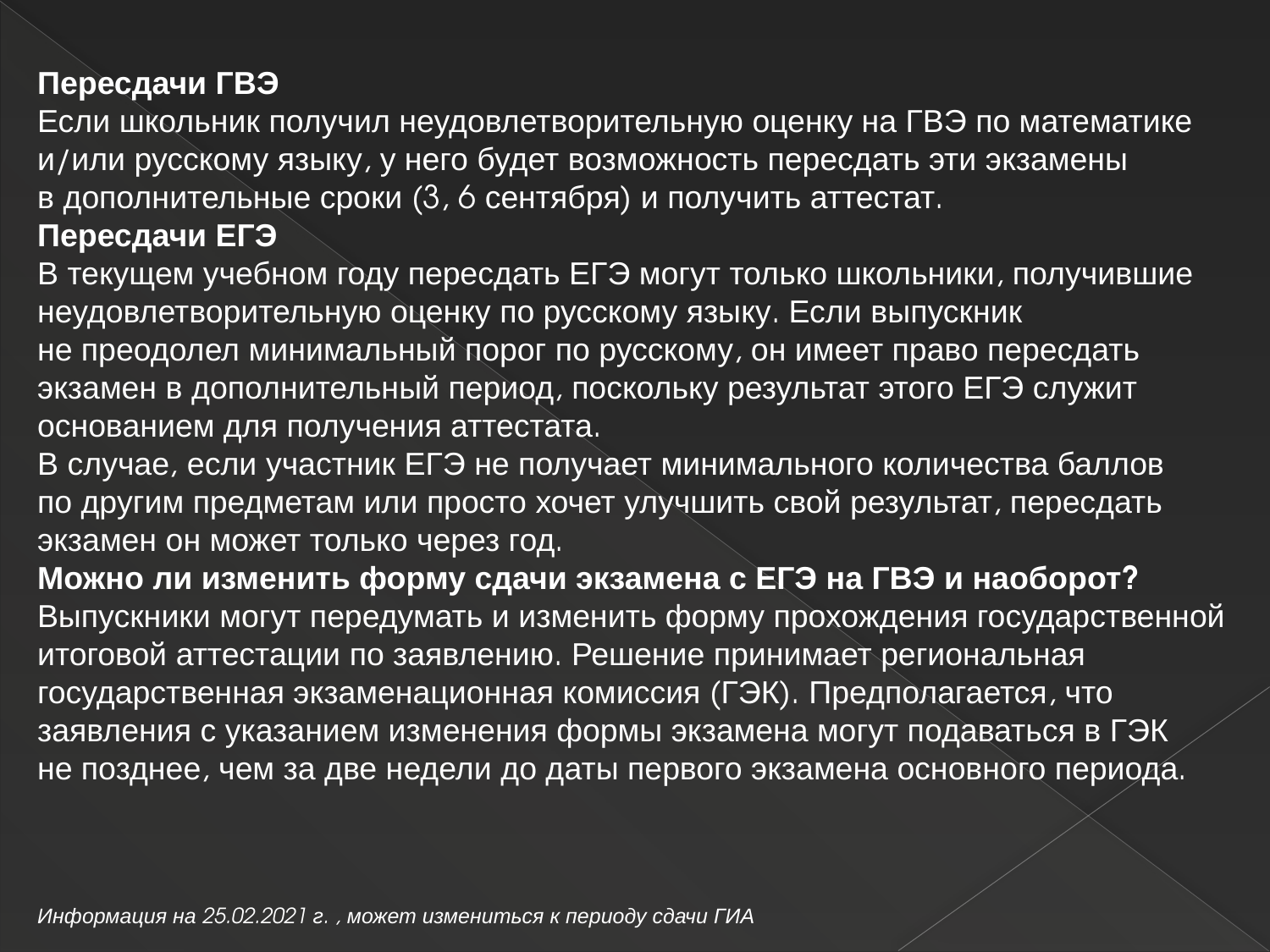

Пересдачи ГВЭ
Если школьник получил неудовлетворительную оценку на ГВЭ по математике и/или русскому языку, у него будет возможность пересдать эти экзамены в дополнительные сроки (3, 6 сентября) и получить аттестат.
Пересдачи ЕГЭ
В текущем учебном году пересдать ЕГЭ могут только школьники, получившие неудовлетворительную оценку по русскому языку. Если выпускник не преодолел минимальный порог по русскому, он имеет право пересдать экзамен в дополнительный период, поскольку результат этого ЕГЭ служит основанием для получения аттестата.
В случае, если участник ЕГЭ не получает минимального количества баллов по другим предметам или просто хочет улучшить свой результат, пересдать экзамен он может только через год.
Можно ли изменить форму сдачи экзамена с ЕГЭ на ГВЭ и наоборот?
Выпускники могут передумать и изменить форму прохождения государственной итоговой аттестации по заявлению. Решение принимает региональная государственная экзаменационная комиссия (ГЭК). Предполагается, что заявления с указанием изменения формы экзамена могут подаваться в ГЭК не позднее, чем за две недели до даты первого экзамена основного периода.
Информация на 25.02.2021 г. , может измениться к периоду сдачи ГИА